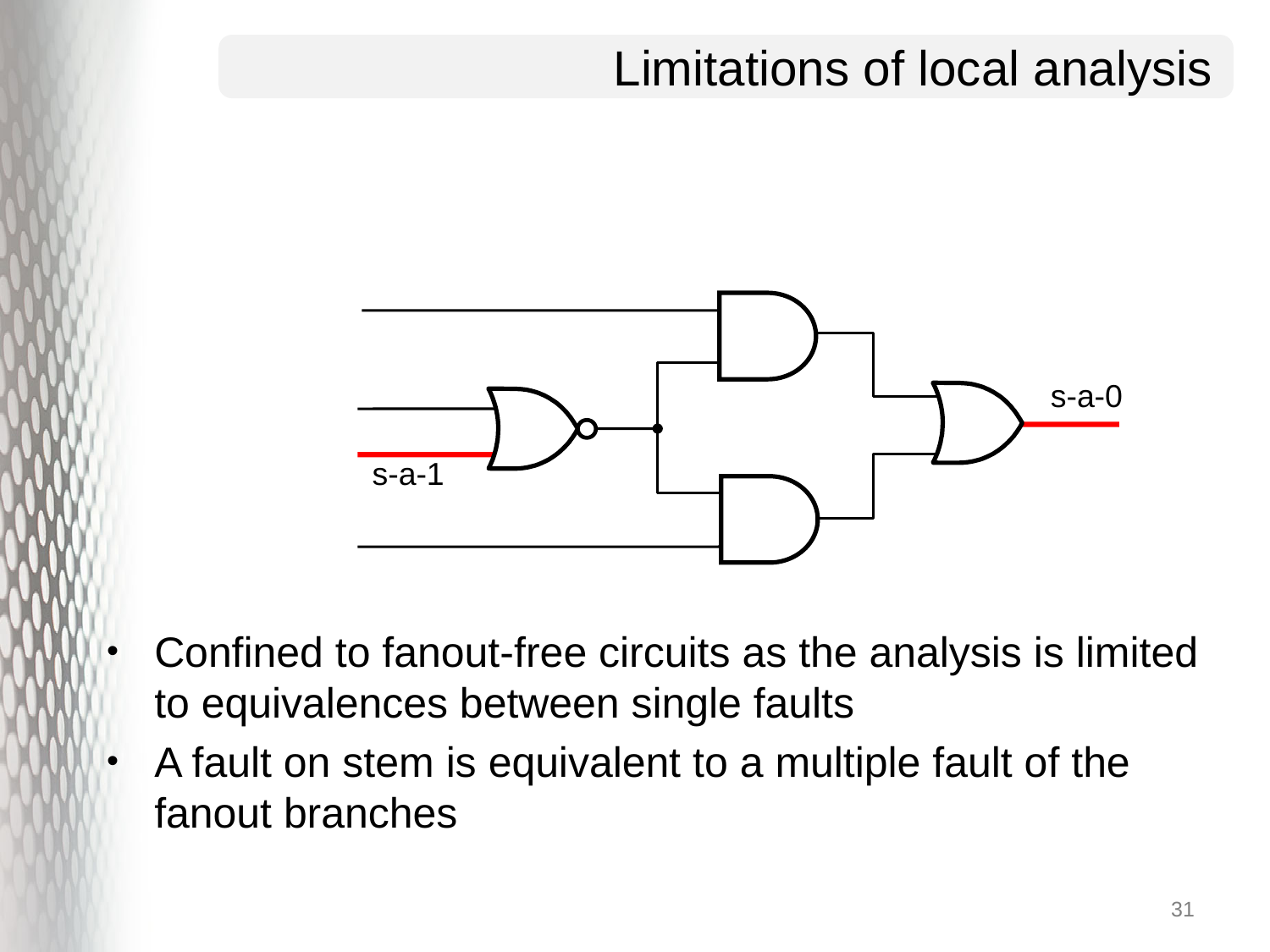

# Limitations of local analysis

s-a-0

s-a-1

Confined to fanout-free circuits as the analysis is limited to equivalences between single faults
A fault on stem is equivalent to a multiple fault of the fanout branches